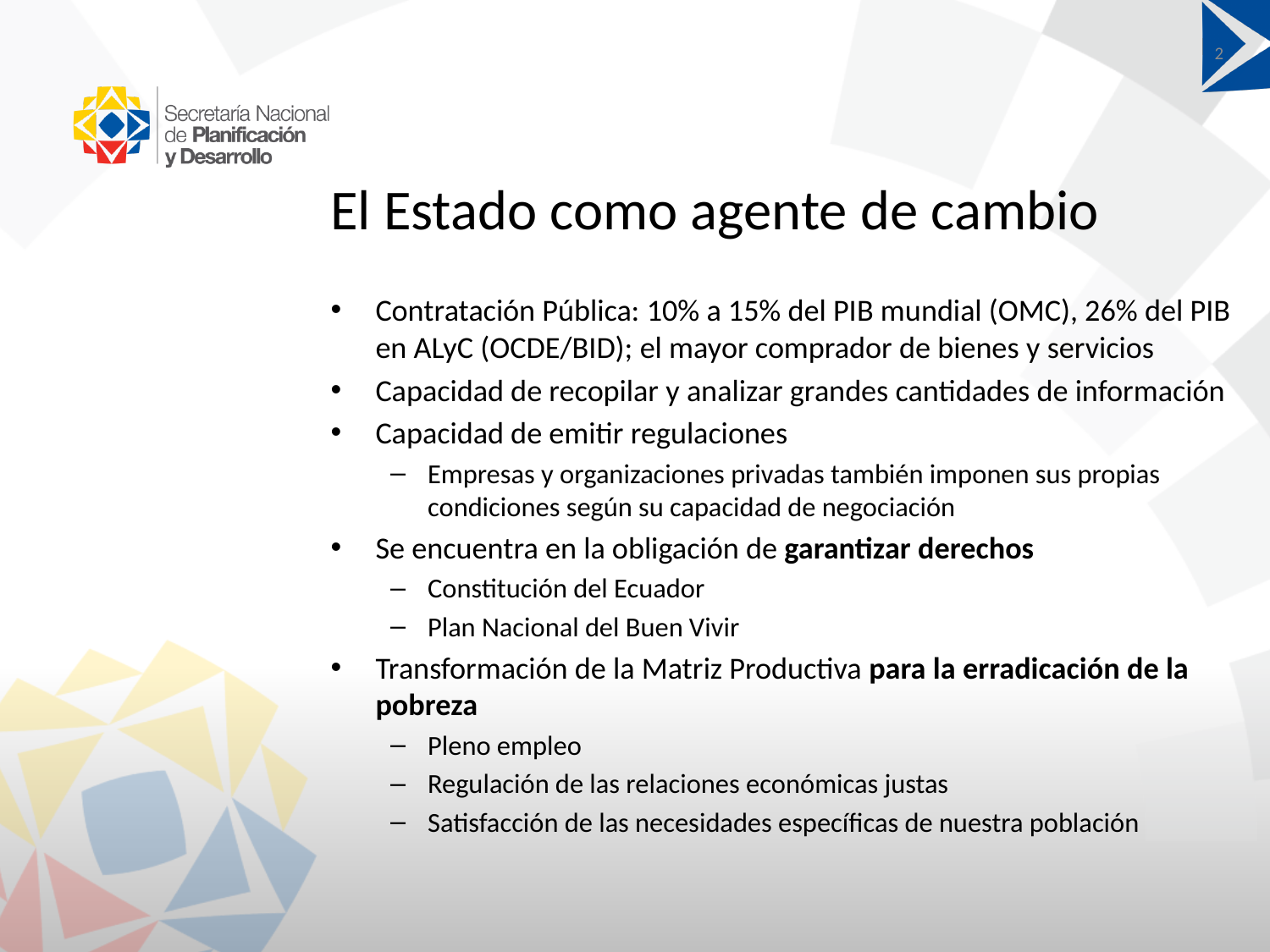

2
# El Estado como agente de cambio
Contratación Pública: 10% a 15% del PIB mundial (OMC), 26% del PIB en ALyC (OCDE/BID); el mayor comprador de bienes y servicios
Capacidad de recopilar y analizar grandes cantidades de información
Capacidad de emitir regulaciones
Empresas y organizaciones privadas también imponen sus propias condiciones según su capacidad de negociación
Se encuentra en la obligación de garantizar derechos
Constitución del Ecuador
Plan Nacional del Buen Vivir
Transformación de la Matriz Productiva para la erradicación de la pobreza
Pleno empleo
Regulación de las relaciones económicas justas
Satisfacción de las necesidades específicas de nuestra población